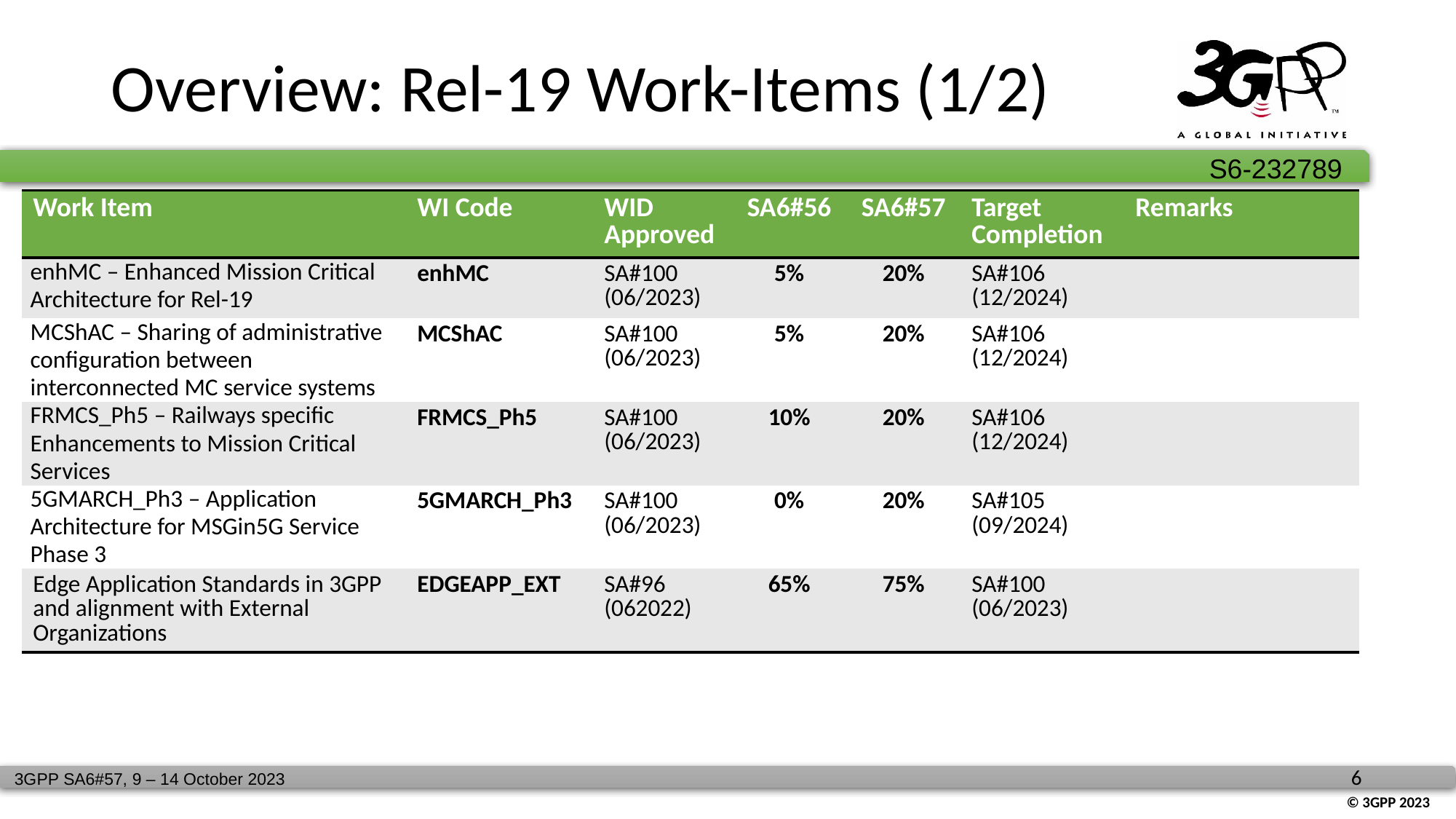

# Overview: Rel-19 Work-Items (1/2)
| Work Item | WI Code | WID Approved | SA6#56 | SA6#57 | Target Completion | Remarks |
| --- | --- | --- | --- | --- | --- | --- |
| enhMC – Enhanced Mission Critical Architecture for Rel-19 | enhMC | SA#100 (06/2023) | 5% | 20% | SA#106 (12/2024) |  |
| MCShAC – Sharing of administrative configuration between interconnected MC service systems | MCShAC | SA#100 (06/2023) | 5% | 20% | SA#106 (12/2024) |  |
| FRMCS\_Ph5 – Railways specific Enhancements to Mission Critical Services | FRMCS\_Ph5 | SA#100 (06/2023) | 10% | 20% | SA#106 (12/2024) |  |
| 5GMARCH\_Ph3 – Application Architecture for MSGin5G Service Phase 3 | 5GMARCH\_Ph3 | SA#100 (06/2023) | 0% | 20% | SA#105 (09/2024) |  |
| Edge Application Standards in 3GPP and alignment with External Organizations | EDGEAPP\_EXT | SA#96 (062022) | 65% | 75% | SA#100 (06/2023) |  |